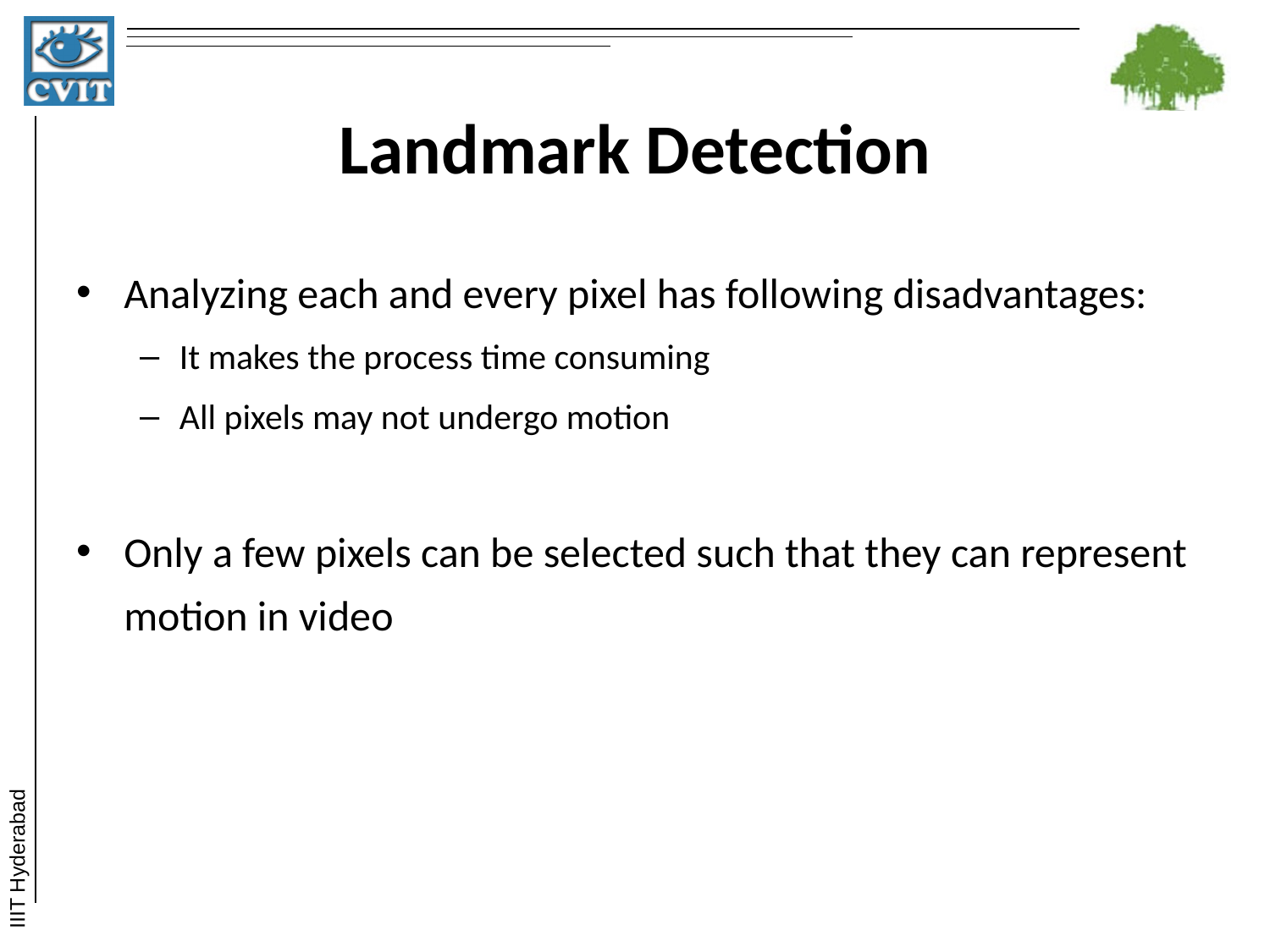

# Landmark Detection
Analyzing each and every pixel has following disadvantages:
It makes the process time consuming
All pixels may not undergo motion

Only a few pixels can be selected such that they can represent motion in video